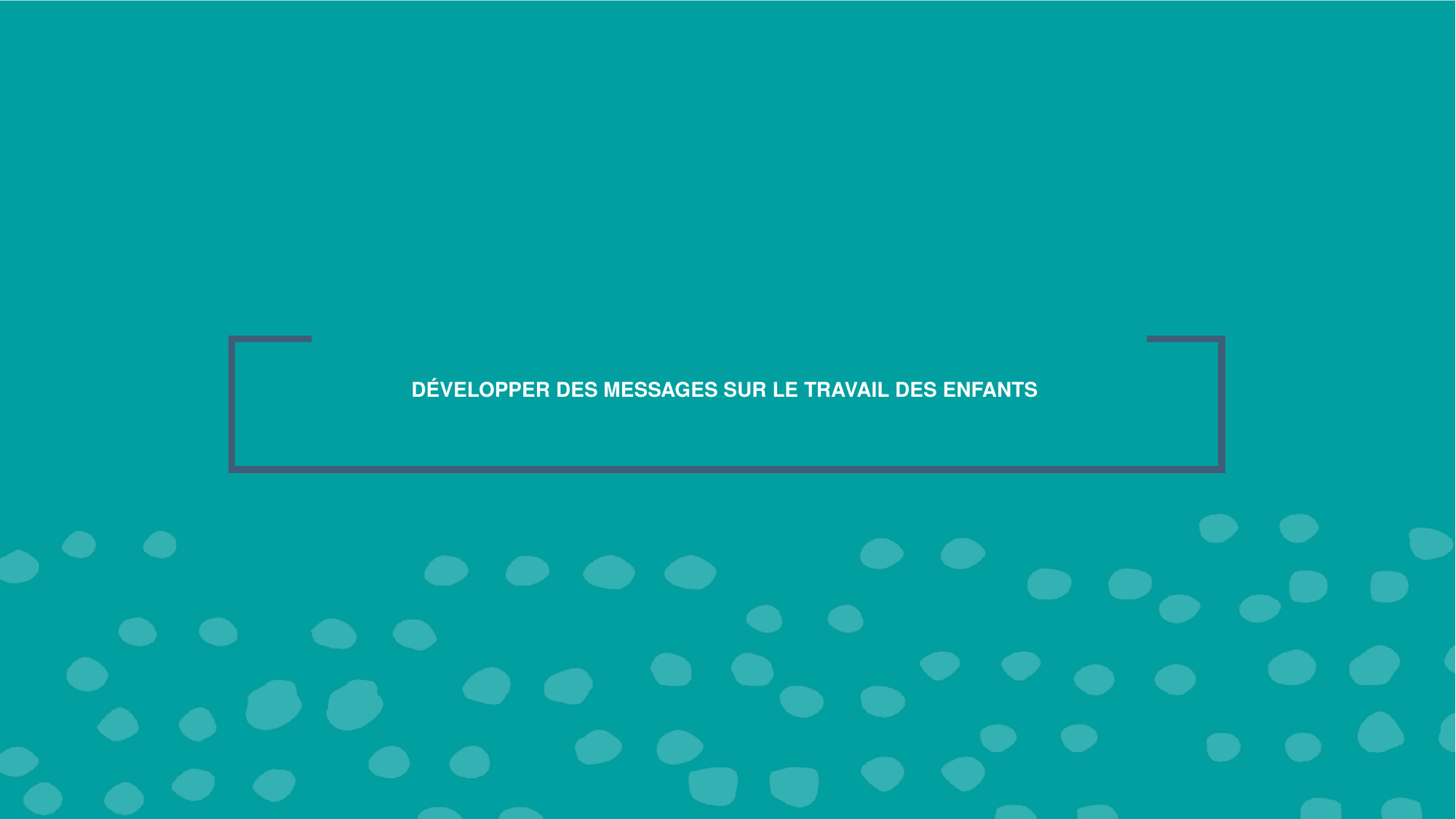

# DÉVELOPPER DES MESSAGES SUR LE TRAVAIL DES ENFANTS